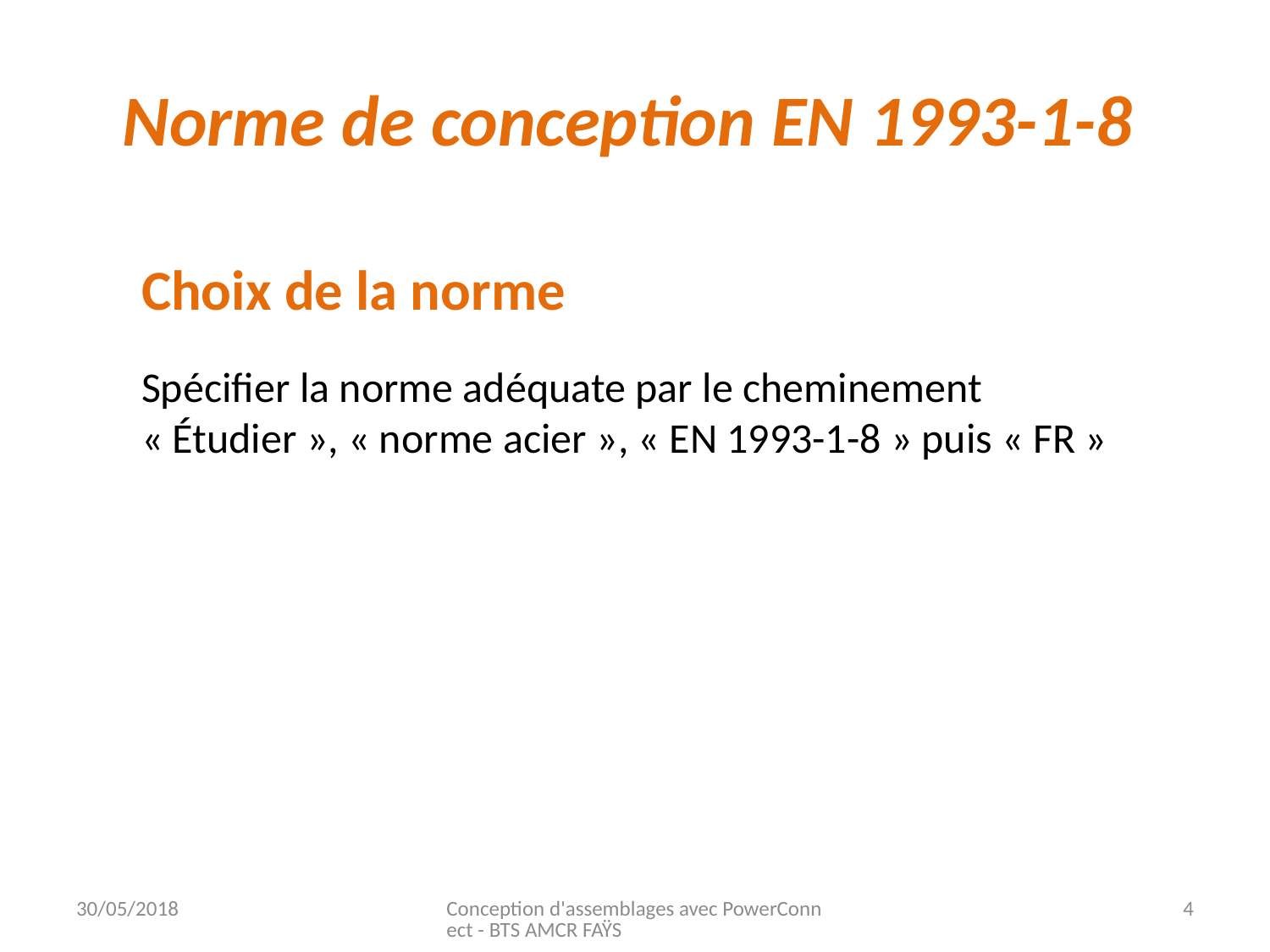

# Norme de conception EN 1993-1-8
Choix de la norme

Spécifier la norme adéquate par le cheminement « Étudier », « norme acier », « EN 1993-1-8 » puis « FR »
30/05/2018
Conception d'assemblages avec PowerConnect - BTS AMCR FAŸS
4